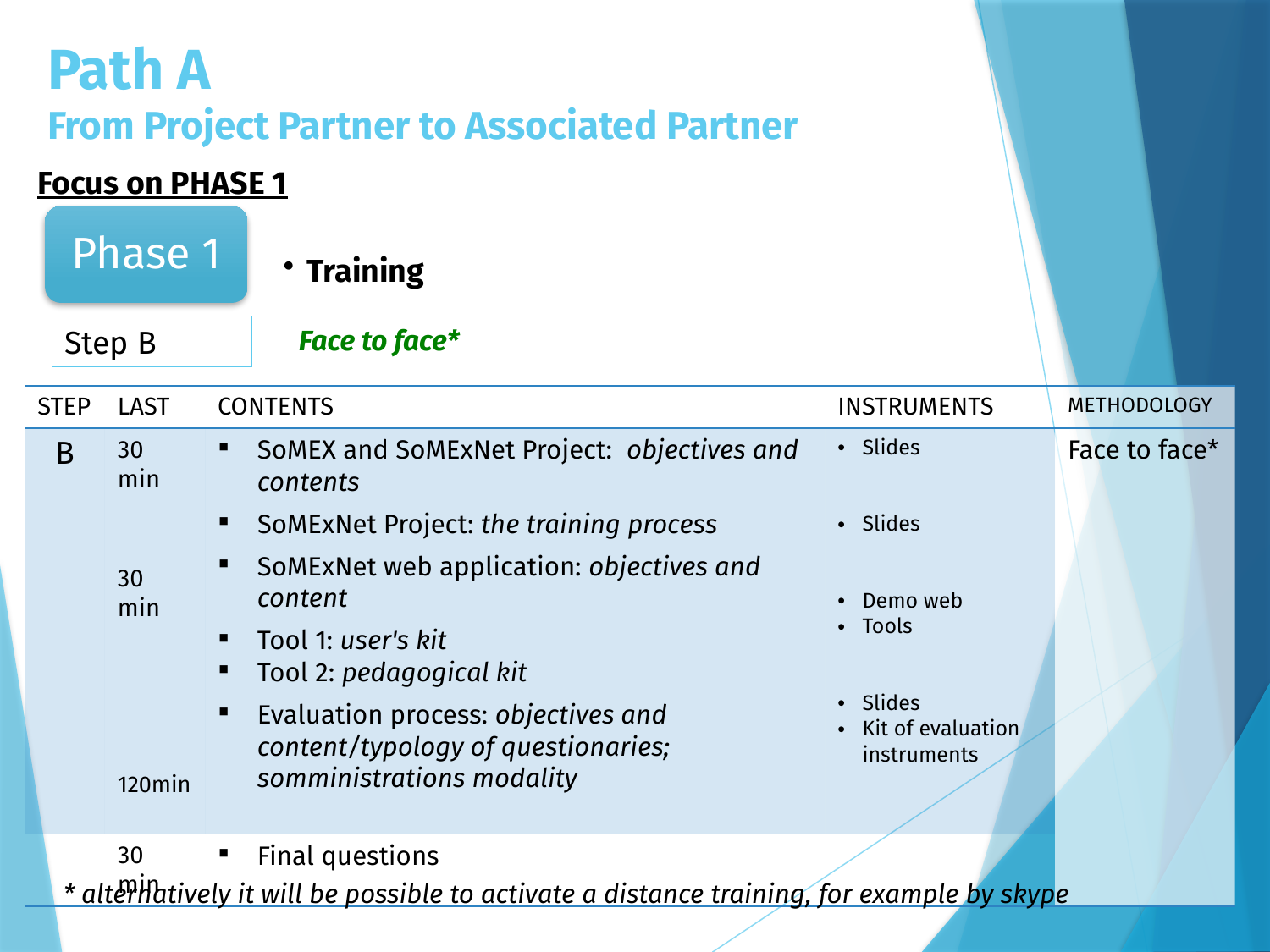

# Path A From Project Partner to Associated Partner
Focus on PHASE 1

Phase 1
Training

Step B
Face to face*
| STEP | LAST | CONTENTS | INSTRUMENTS | METHODOLOGY |
| --- | --- | --- | --- | --- |
| B | 30 min 30 min 120min | SoMEX and SoMExNet Project: objectives and contents SoMExNet Project: the training process SoMExNet web application: objectives and content Tool 1: user's kit Tool 2: pedagogical kit Evaluation process: objectives and content/typology of questionaries; somministrations modality | Slides Slides Demo web Tools Slides Kit of evaluation instruments | Face to face\* |
|  | 30 min | Final questions |  |  |
* alternatively it will be possible to activate a distance training, for example by skype